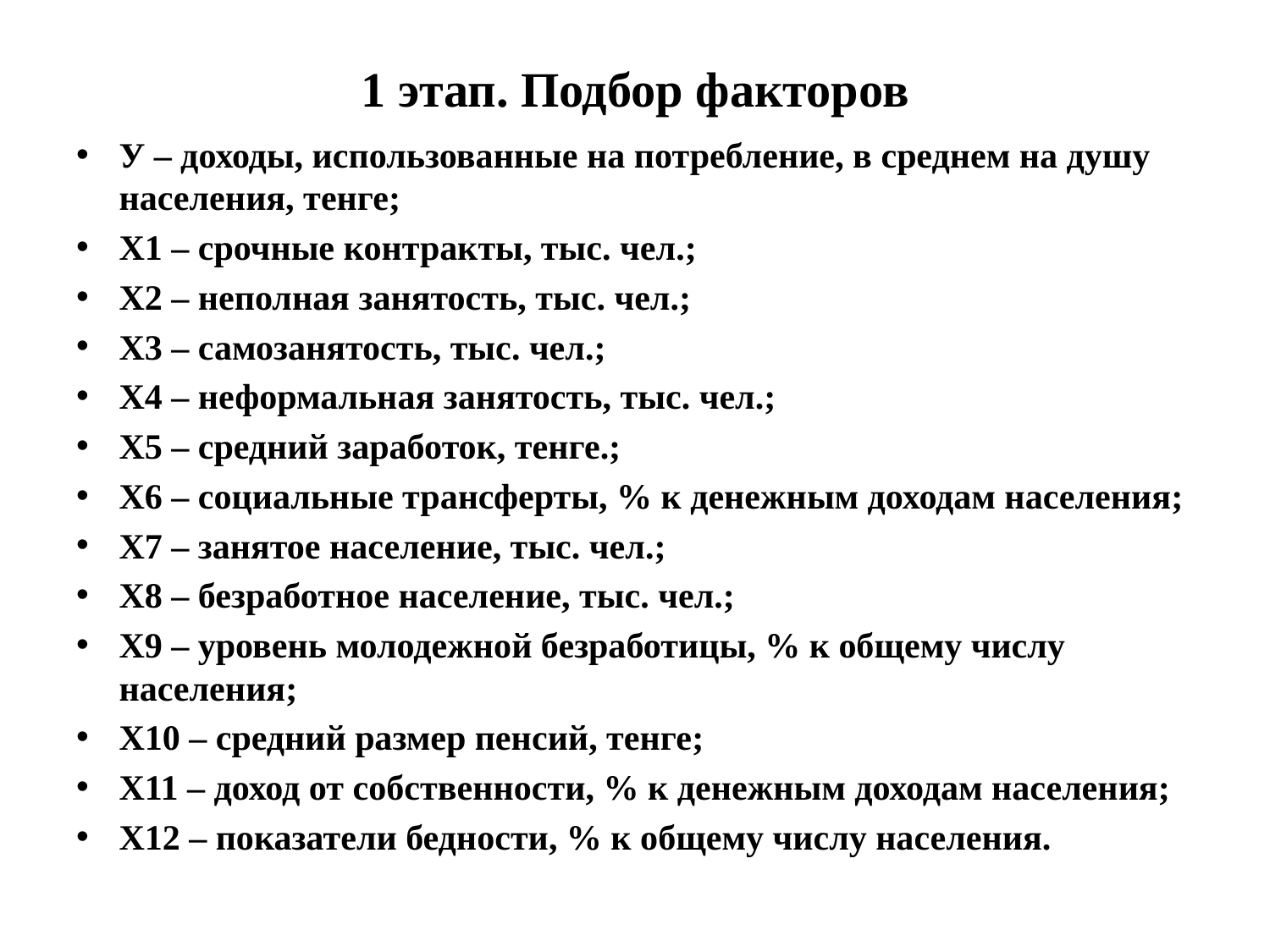

# 1 этап. Подбор факторов
У – доходы, использованные на потребление, в среднем на душу населения, тенге;
Х1 – срочные контракты, тыс. чел.;
Х2 – неполная занятость, тыс. чел.;
Х3 – самозанятость, тыс. чел.;
Х4 – неформальная занятость, тыс. чел.;
Х5 – средний заработок, тенге.;
Х6 – социальные трансферты, % к денежным доходам населения;
Х7 – занятое население, тыс. чел.;
Х8 – безработное население, тыс. чел.;
Х9 – уровень молодежной безработицы, % к общему числу населения;
Х10 – средний размер пенсий, тенге;
Х11 – доход от собственности, % к денежным доходам населения;
Х12 – показатели бедности, % к общему числу населения.